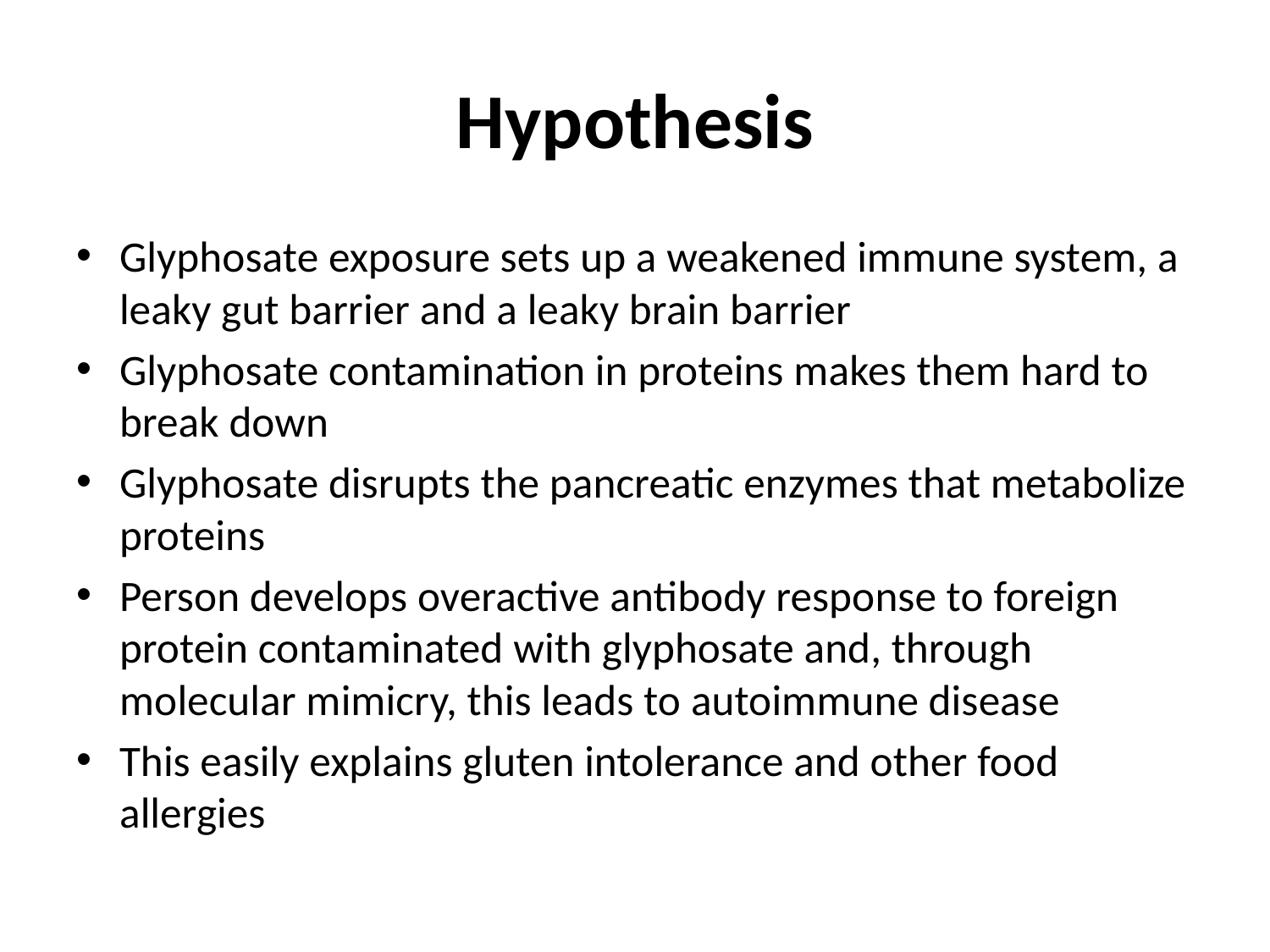

# Hypothesis
Glyphosate exposure sets up a weakened immune system, a leaky gut barrier and a leaky brain barrier
Glyphosate contamination in proteins makes them hard to break down
Glyphosate disrupts the pancreatic enzymes that metabolize proteins
Person develops overactive antibody response to foreign protein contaminated with glyphosate and, through molecular mimicry, this leads to autoimmune disease
This easily explains gluten intolerance and other food allergies